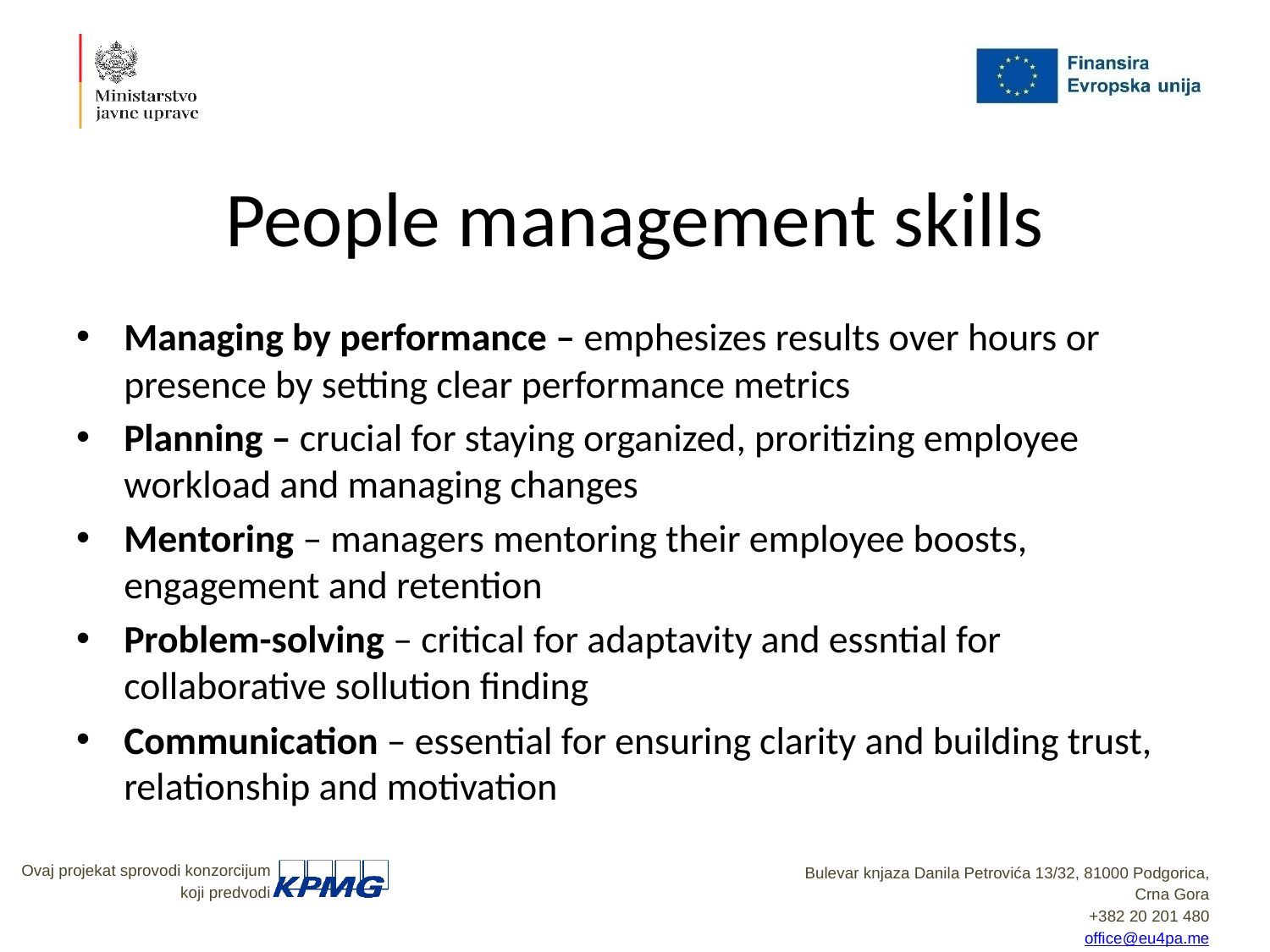

# People management skills

Managing by performance – emphesizes results over hours or presence by setting clear performance metrics
Planning – crucial for staying organized, proritizing employee workload and managing changes
Mentoring – managers mentoring their employee boosts, engagement and retention
Problem-solving – critical for adaptavity and essntial for collaborative sollution finding
Communication – essential for ensuring clarity and building trust, relationship and motivation